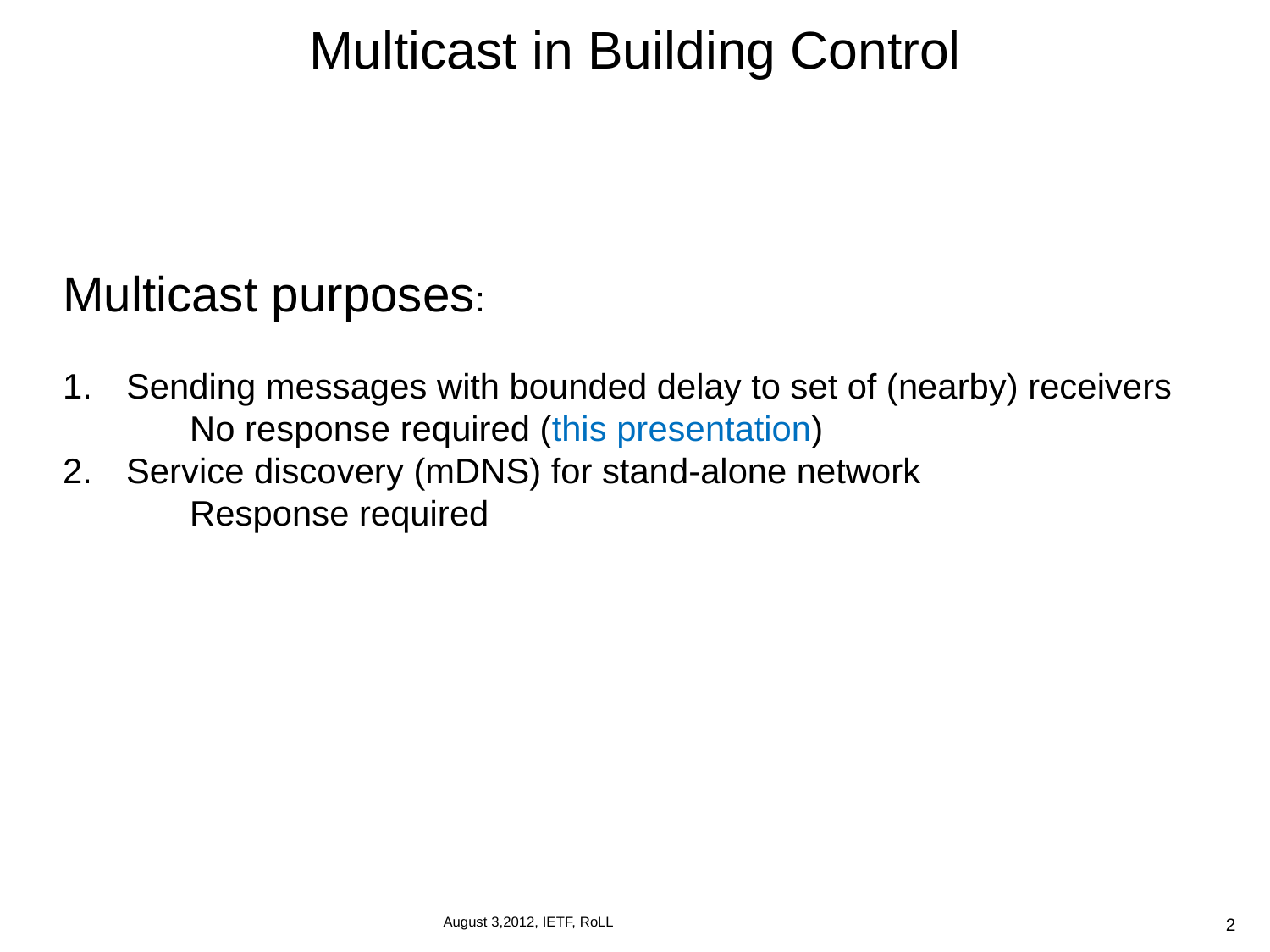

# Multicast in Building Control
Multicast purposes:

Sending messages with bounded delay to set of (nearby) receivers
No response required (this presentation)
Service discovery (mDNS) for stand-alone network
Response required
2